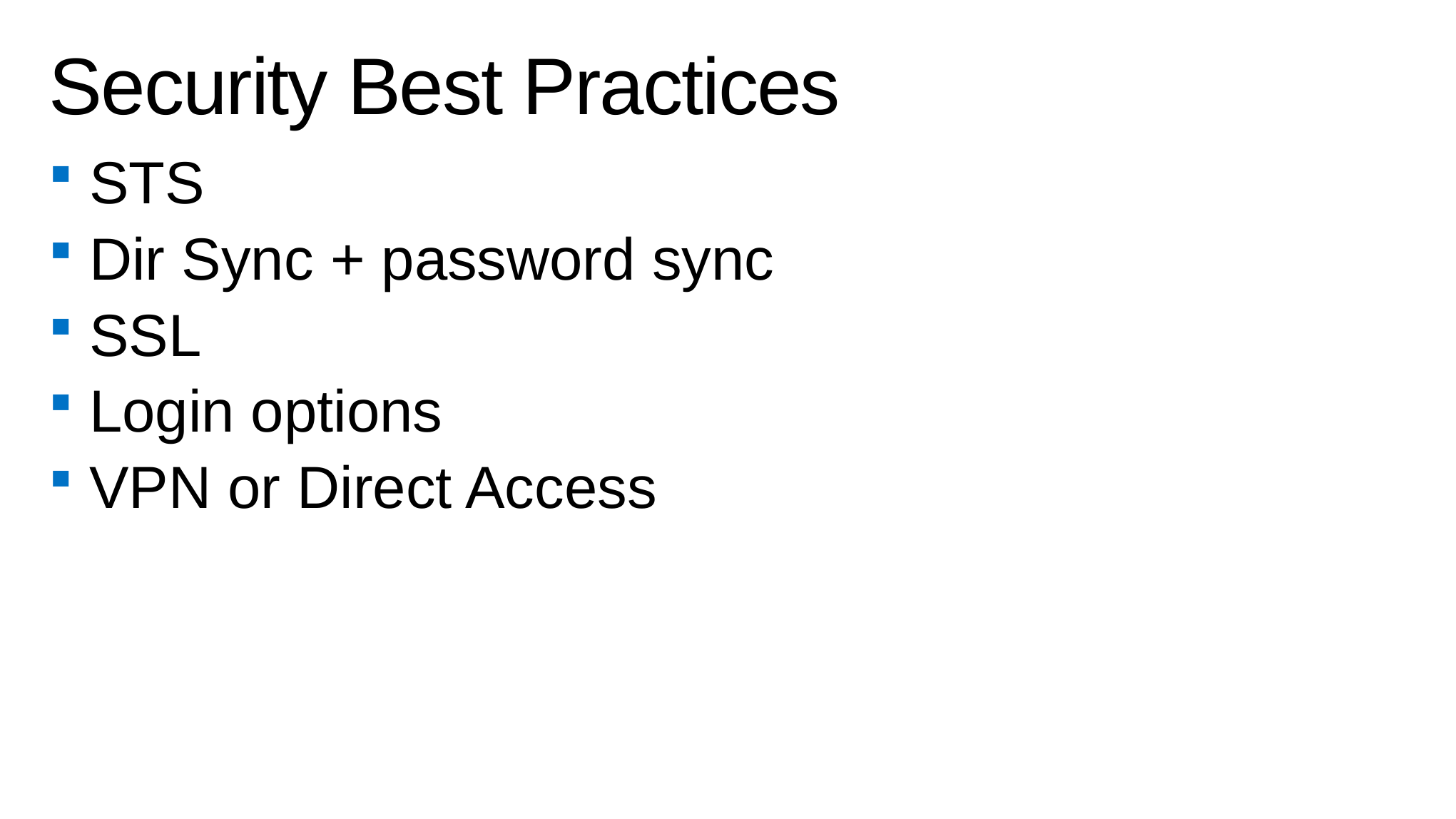

# Security Best Practices
STS
Dir Sync + password sync
SSL
Login options
VPN or Direct Access